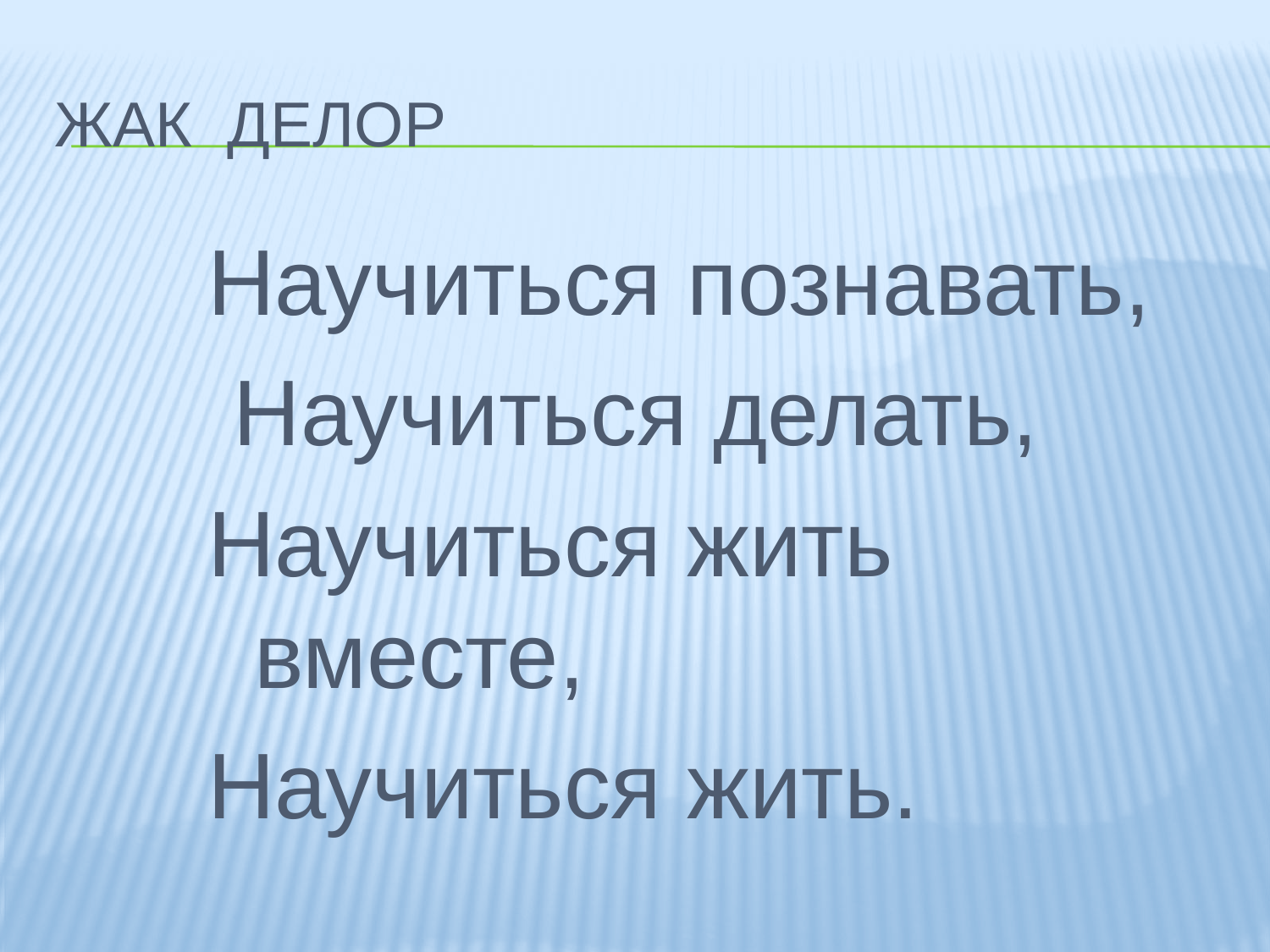

# Жак  Делор
Научиться познавать,
 Научиться делать,
Научиться жить вместе,
Научиться жить.